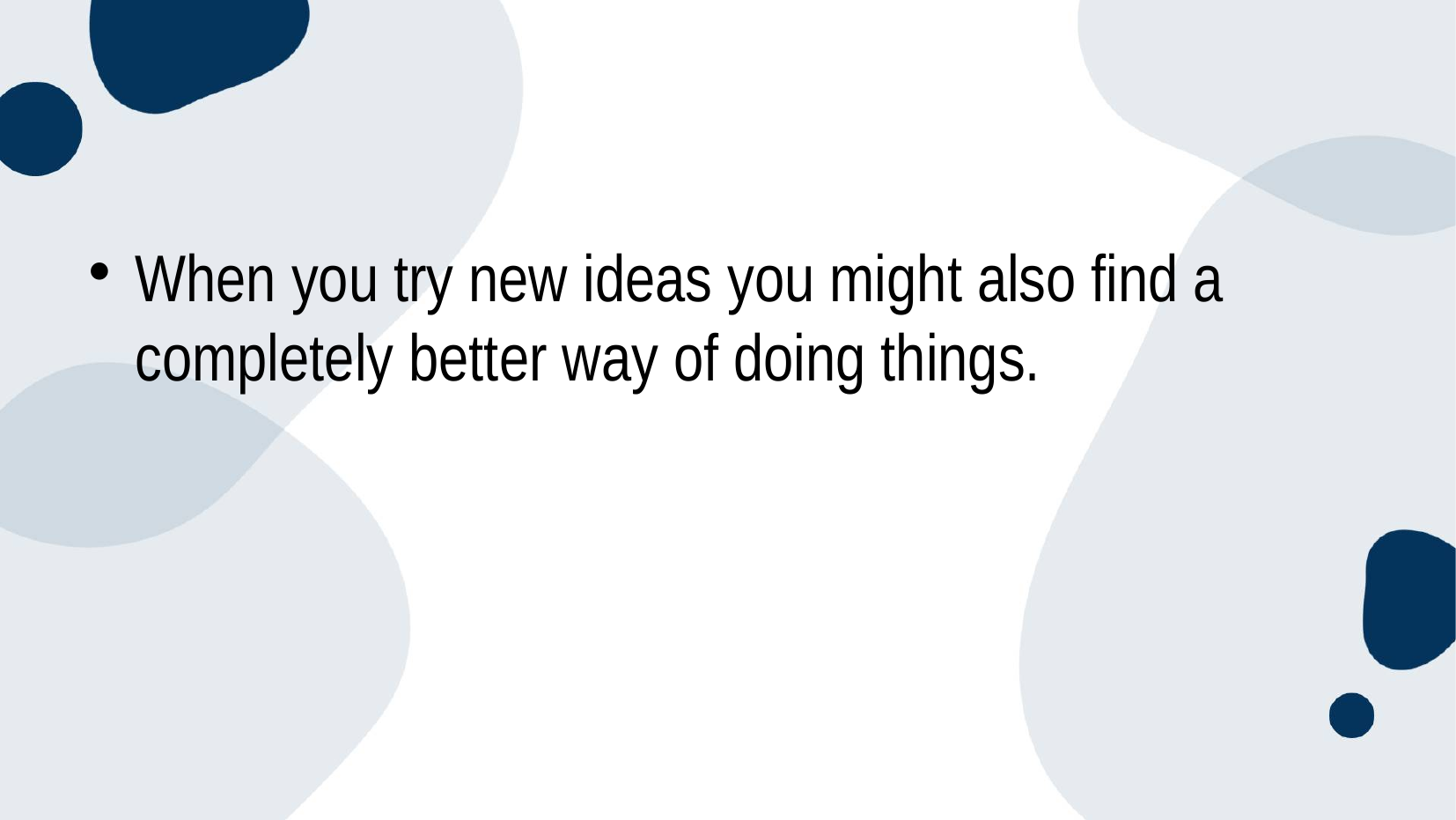

When you try new ideas you might also find a completely better way of doing things.